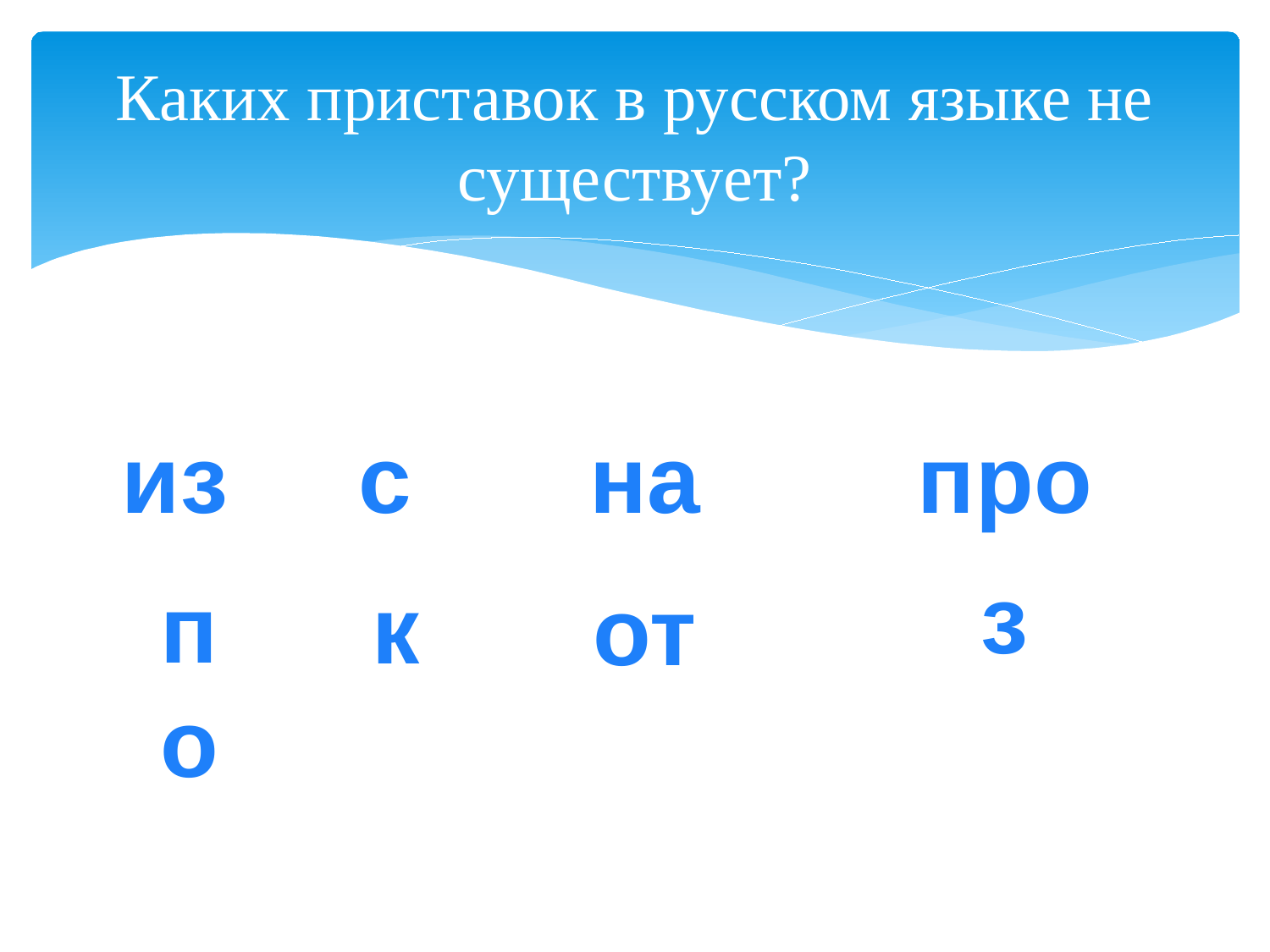

# Каких приставок в русском языке не существует?
из
с
на
про
з
по
к
от